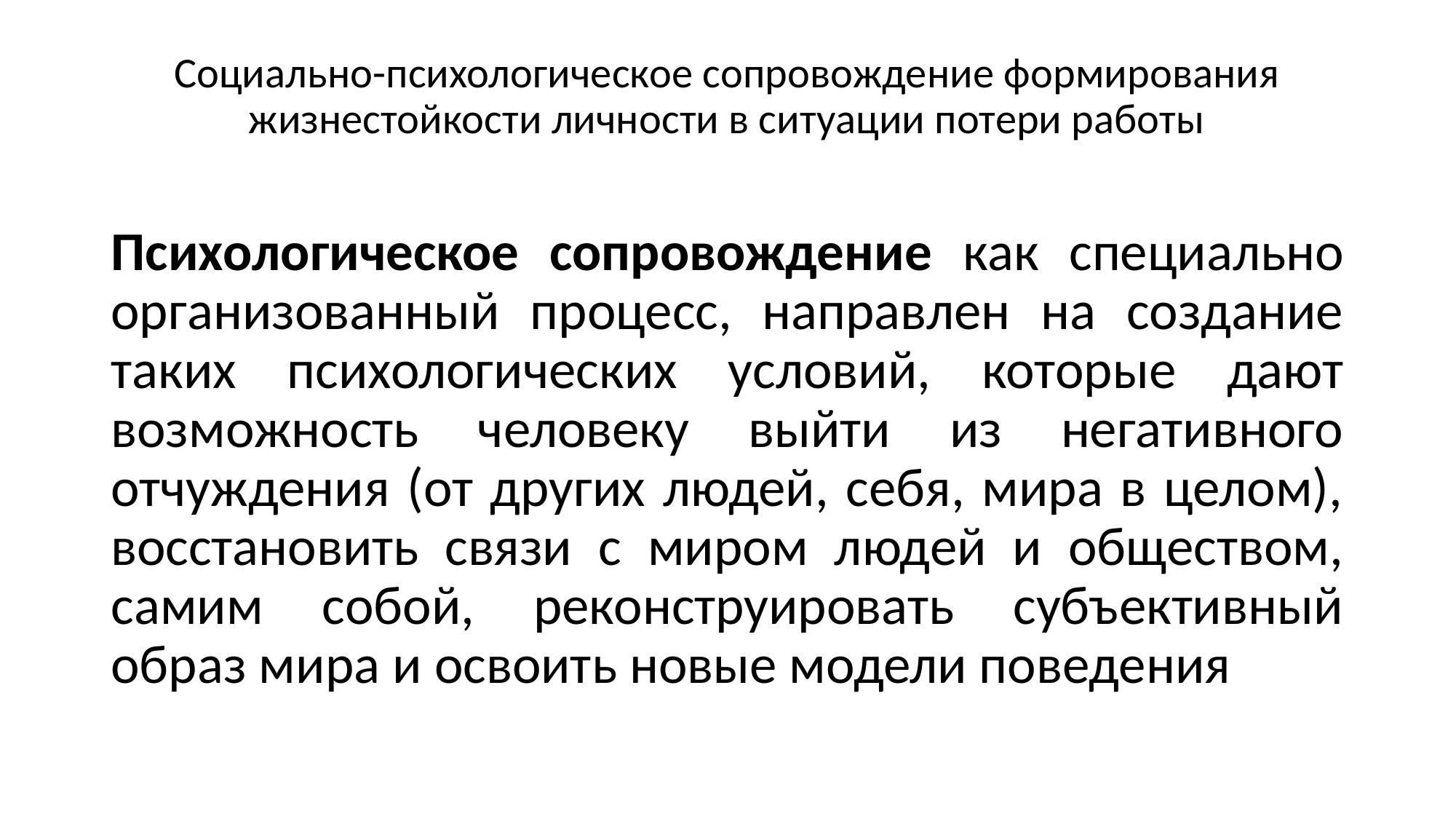

# Социально-психологическое сопровождение формирования жизнестойкости личности в ситуации потери работы
Психологическое сопровождение как специально организованный процесс, направлен на создание таких психологических условий, которые дают возможность человеку выйти из негативного отчуждения (от других людей, себя, мира в целом), восстановить связи с миром людей и обществом, самим собой, реконструировать субъективный образ мира и освоить новые модели поведения